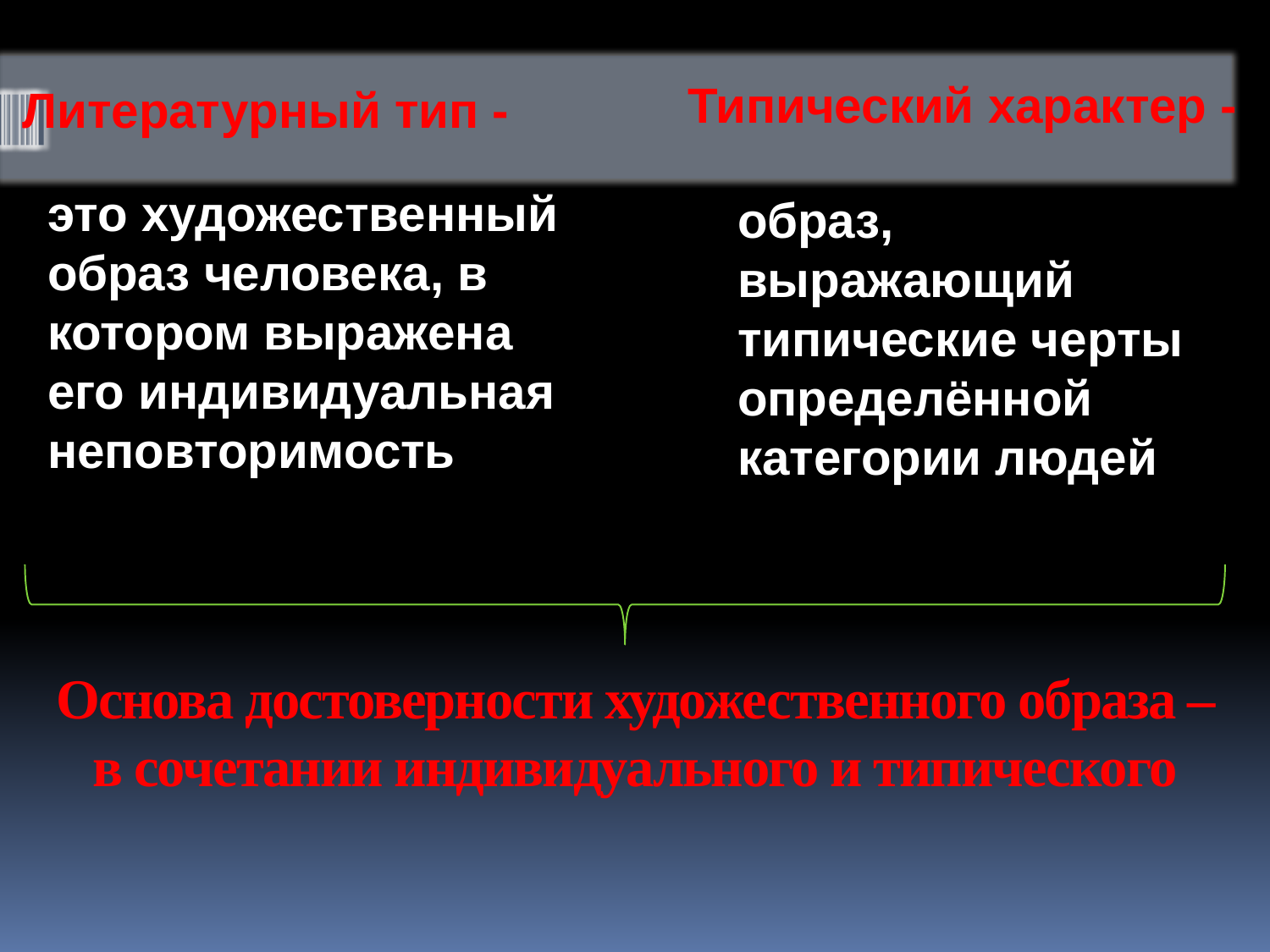

Типический характер -
Литературный тип -
это художественный образ человека, в котором выражена его индивидуальная неповторимость
образ, выражающий типические черты определённой категории людей
# Основа достоверности художественного образа – в сочетании индивидуального и типического